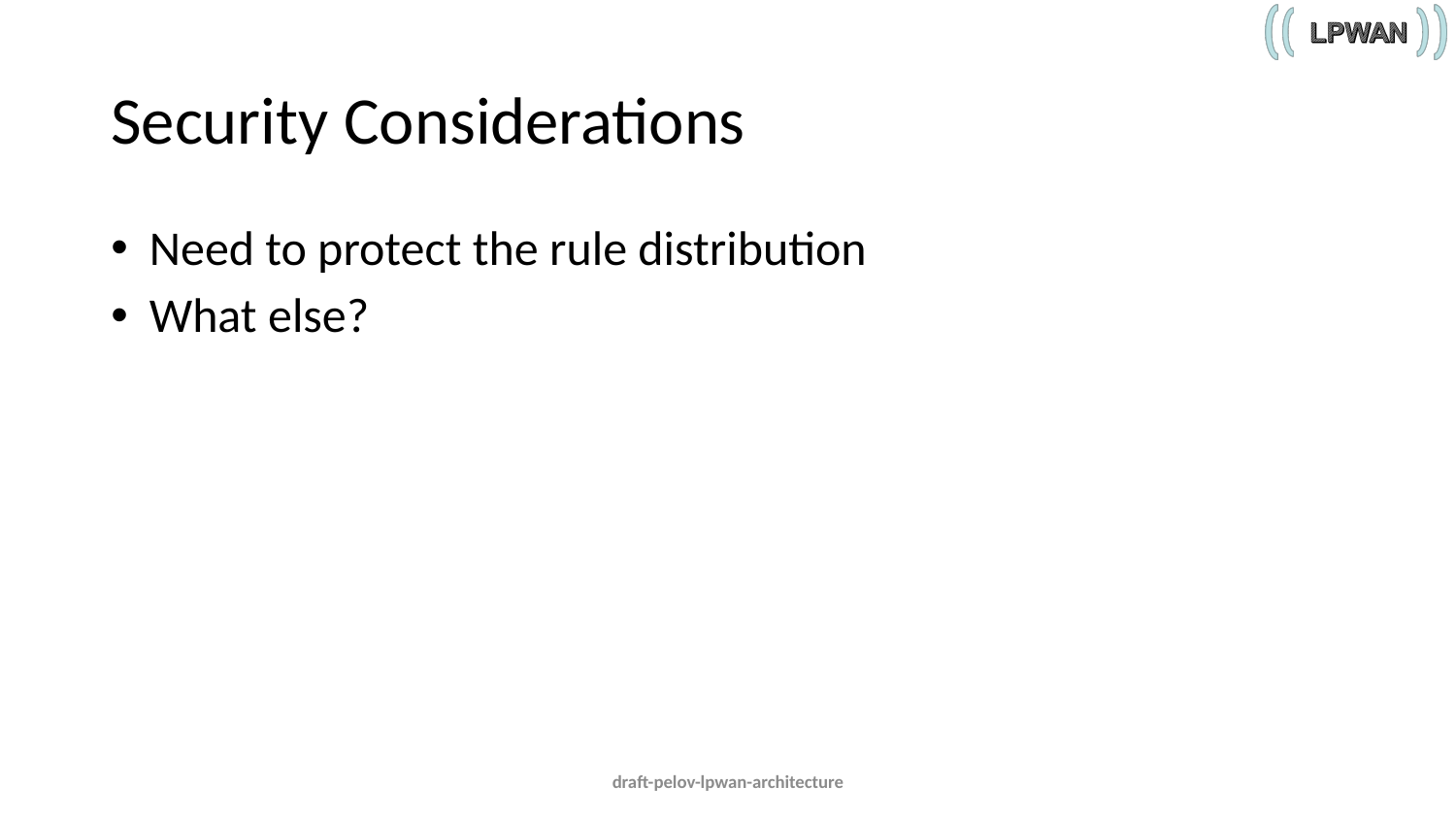

# Security Considerations
 Need to protect the rule distribution
 What else?
draft-pelov-lpwan-architecture